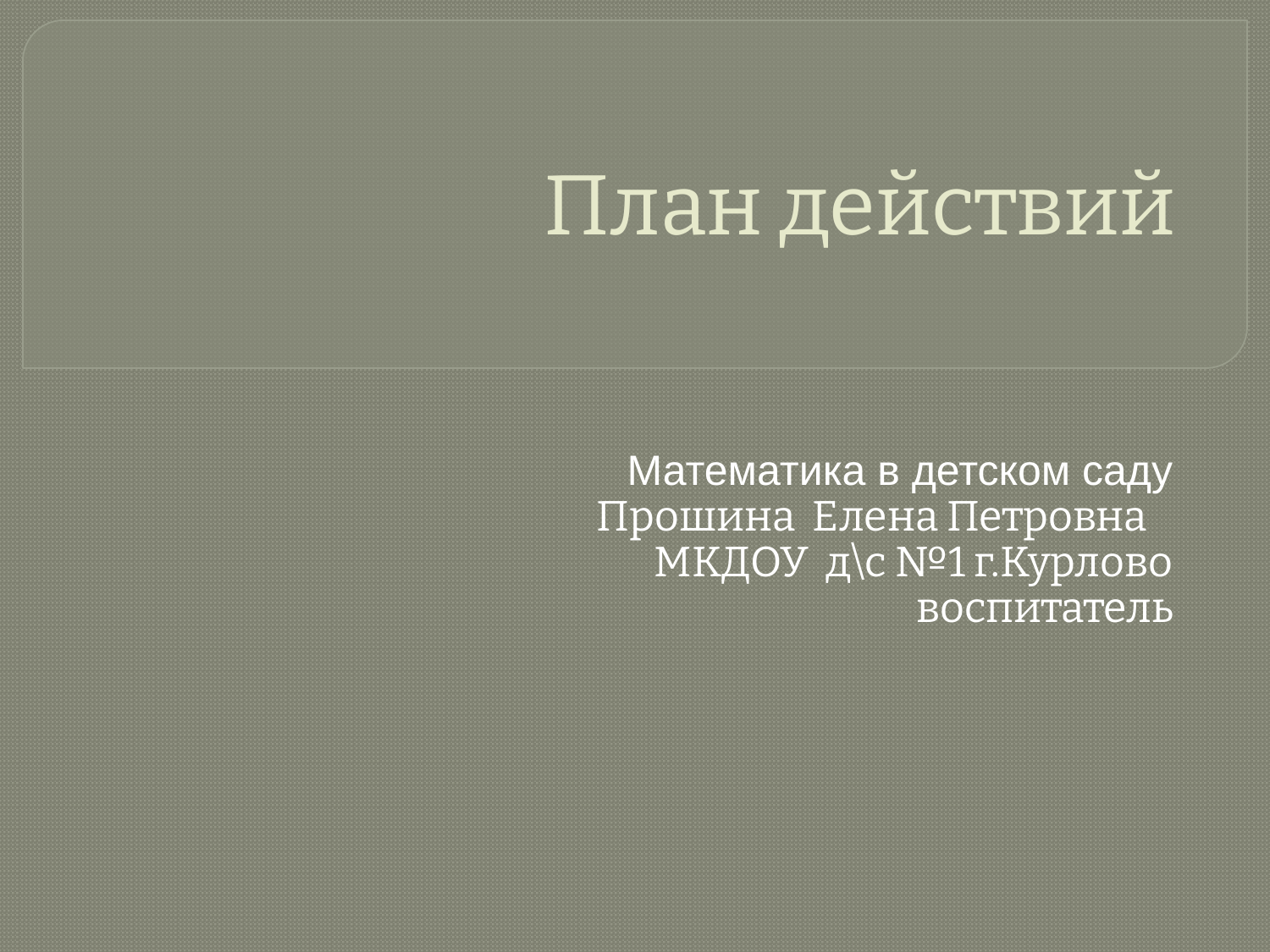

# План действий

Математика в детском саду
Прошина  Елена Петровна
МКДОУ  д\с №1 г.Курлово
воспитатель